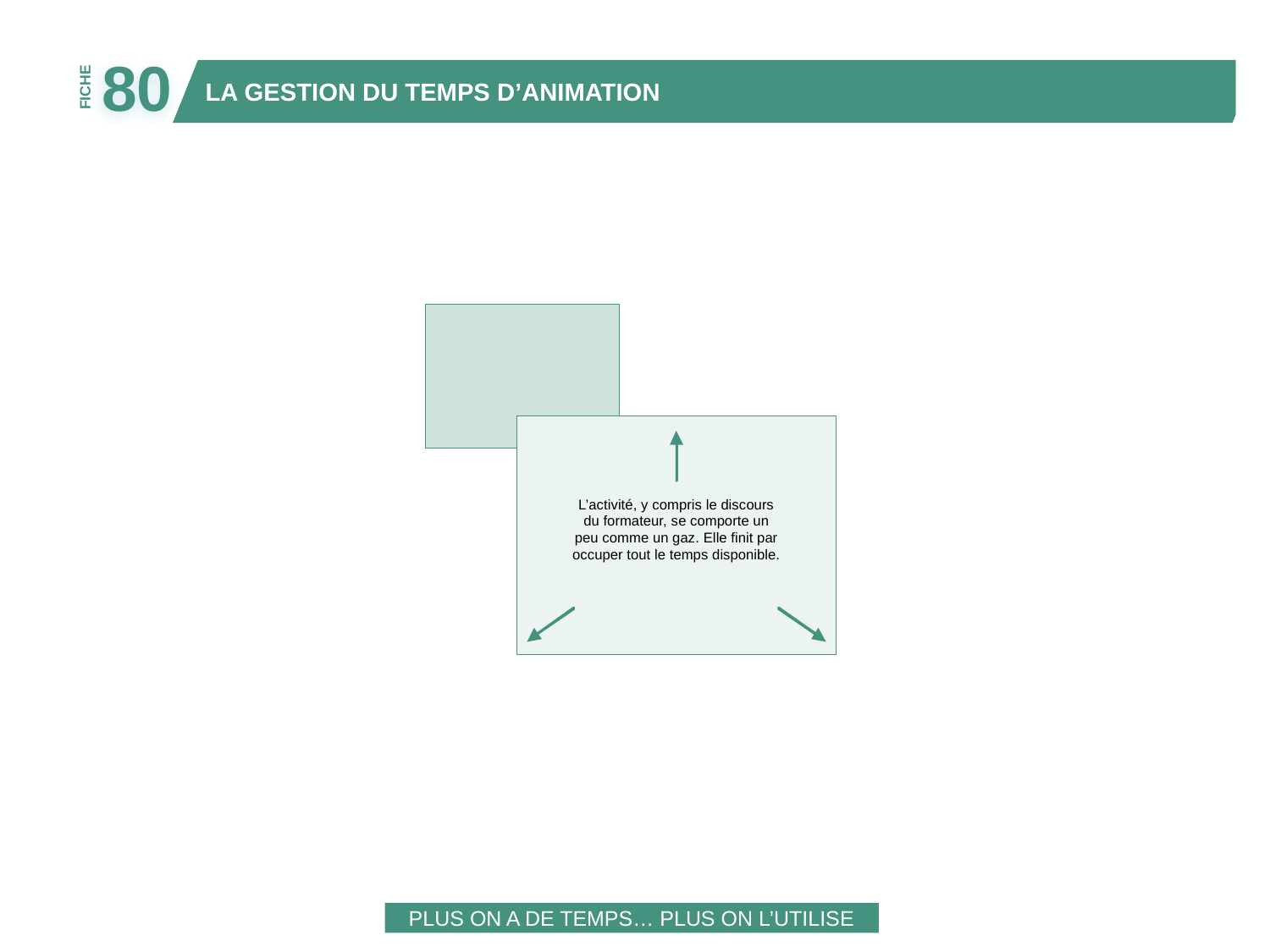

80

LA GESTION DU TEMPS D’ANIMATION
FICHE

L’activité, y compris le discours
du formateur, se comporte un
peu comme un gaz. Elle finit par
occuper tout le temps disponible.

PLUS ON A DE TEMPS… PLUS ON L’UTILISE